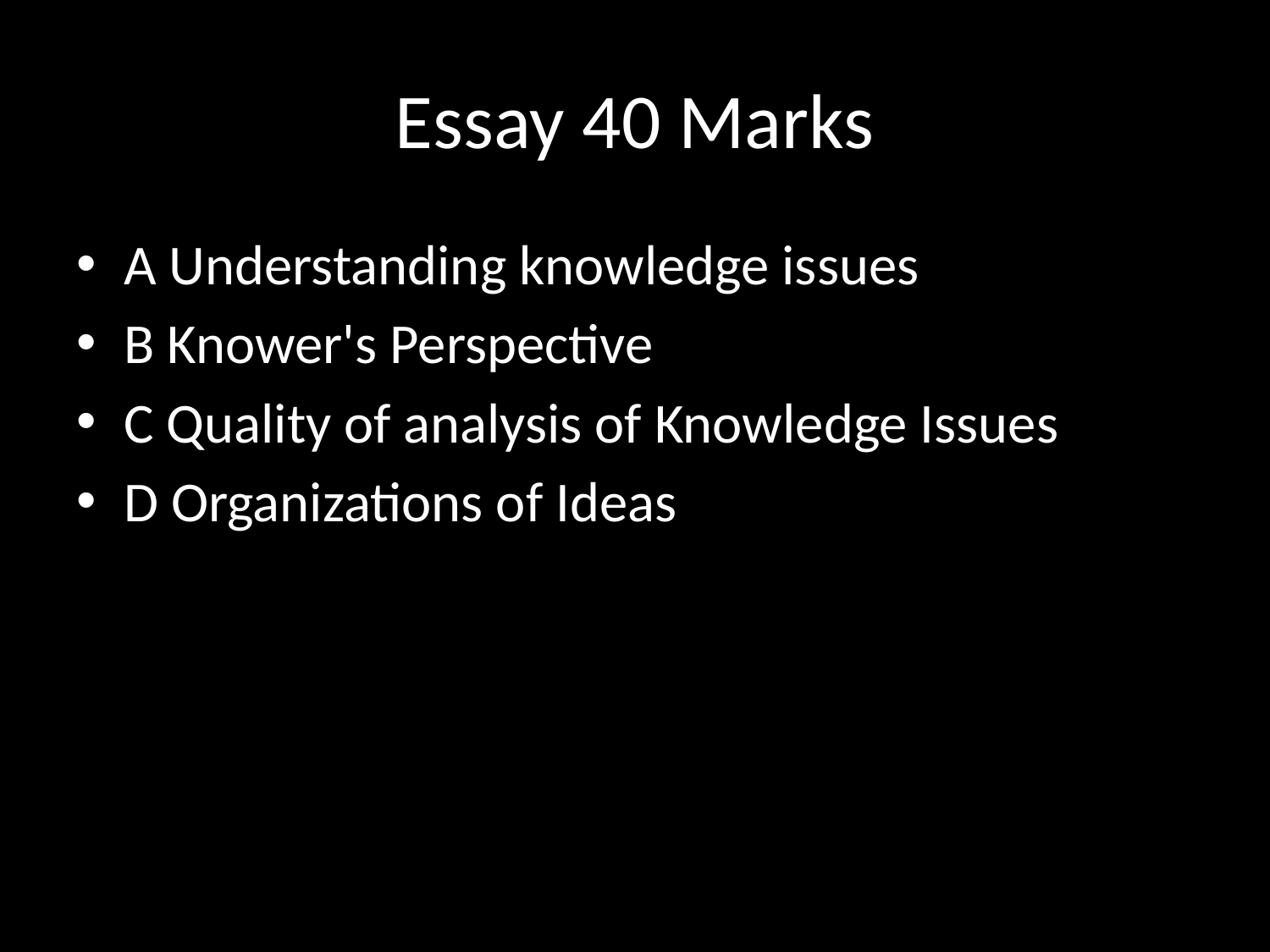

# Essay 40 Marks
A Understanding knowledge issues
B Knower's Perspective
C Quality of analysis of Knowledge Issues
D Organizations of Ideas